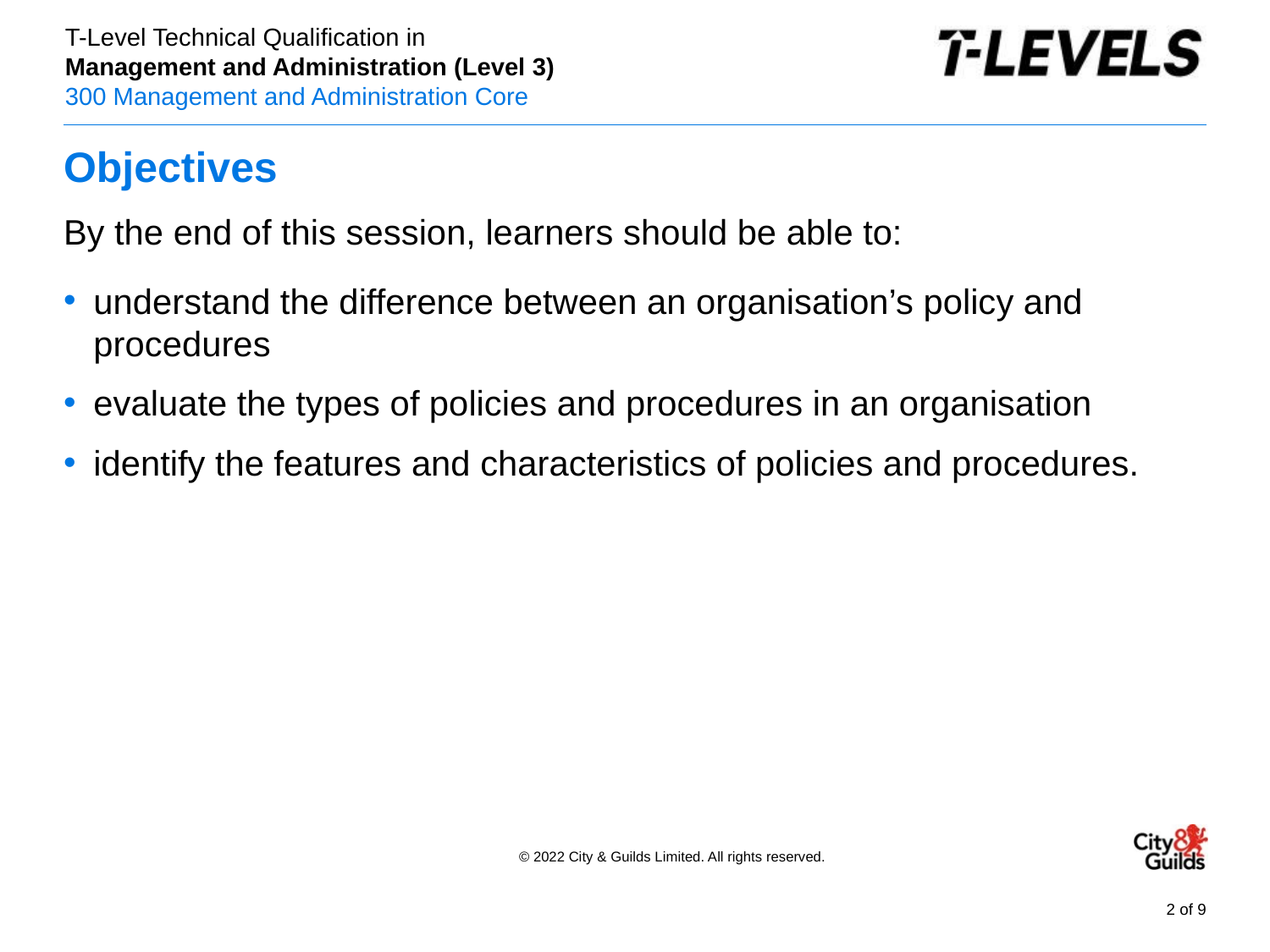

# Objectives
By the end of this session, learners should be able to:
understand the difference between an organisation’s policy and procedures
evaluate the types of policies and procedures in an organisation
identify the features and characteristics of policies and procedures.